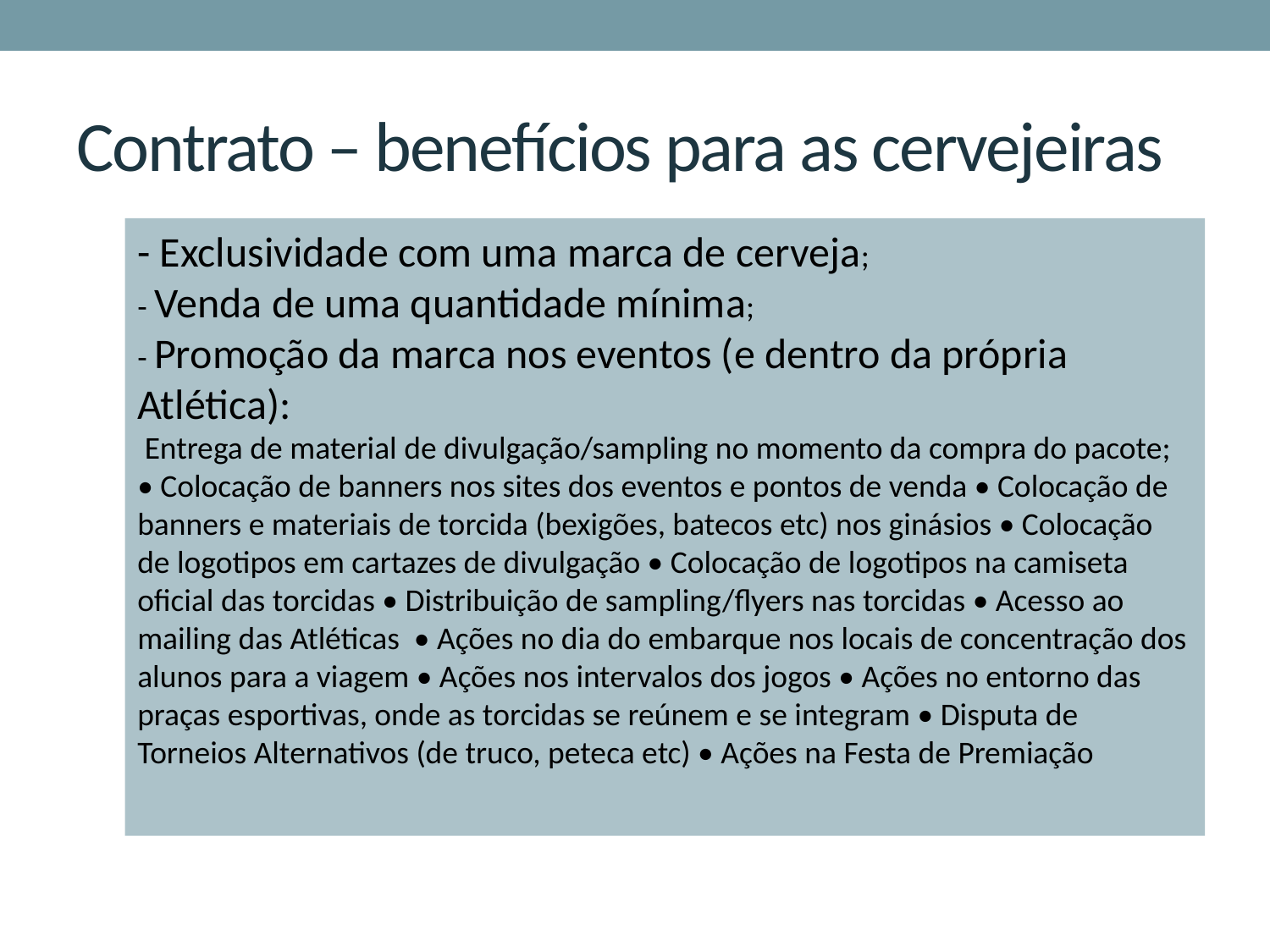

# Contrato – benefícios para as cervejeiras
- Exclusividade com uma marca de cerveja;
- Venda de uma quantidade mínima;
- Promoção da marca nos eventos (e dentro da própria Atlética):
 Entrega de material de divulgação/sampling no momento da compra do pacote; • Colocação de banners nos sites dos eventos e pontos de venda • Colocação de banners e materiais de torcida (bexigões, batecos etc) nos ginásios • Colocação de logotipos em cartazes de divulgação • Colocação de logotipos na camiseta oficial das torcidas • Distribuição de sampling/flyers nas torcidas • Acesso ao mailing das Atléticas  • Ações no dia do embarque nos locais de concentração dos alunos para a viagem • Ações nos intervalos dos jogos • Ações no entorno das praças esportivas, onde as torcidas se reúnem e se integram • Disputa de Torneios Alternativos (de truco, peteca etc) • Ações na Festa de Premiação